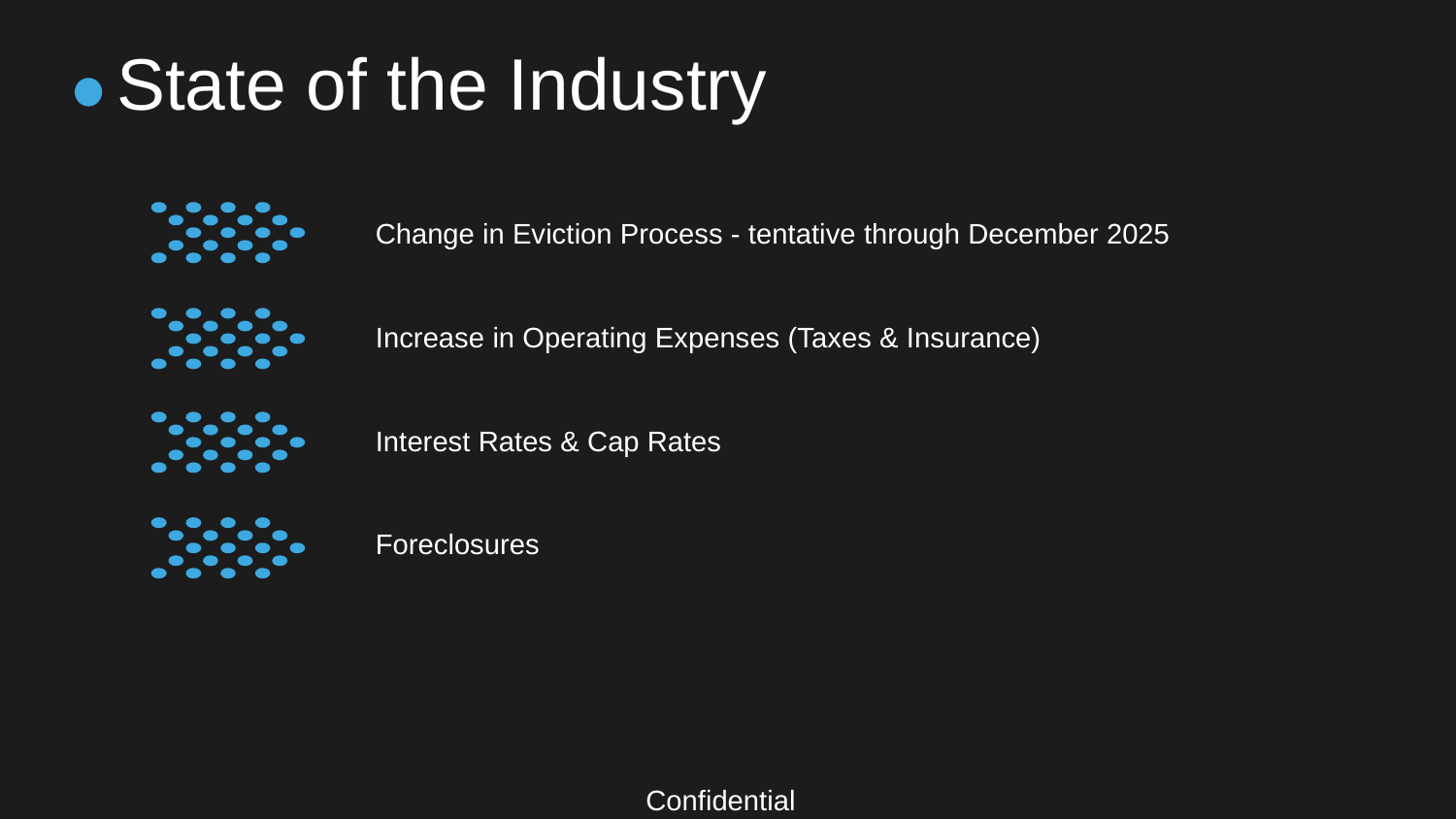

# State of the Industry

Change in Eviction Process - tentative through December 2025

Increase in Operating Expenses (Taxes & Insurance)

Interest Rates & Cap Rates

Foreclosures

Confidential